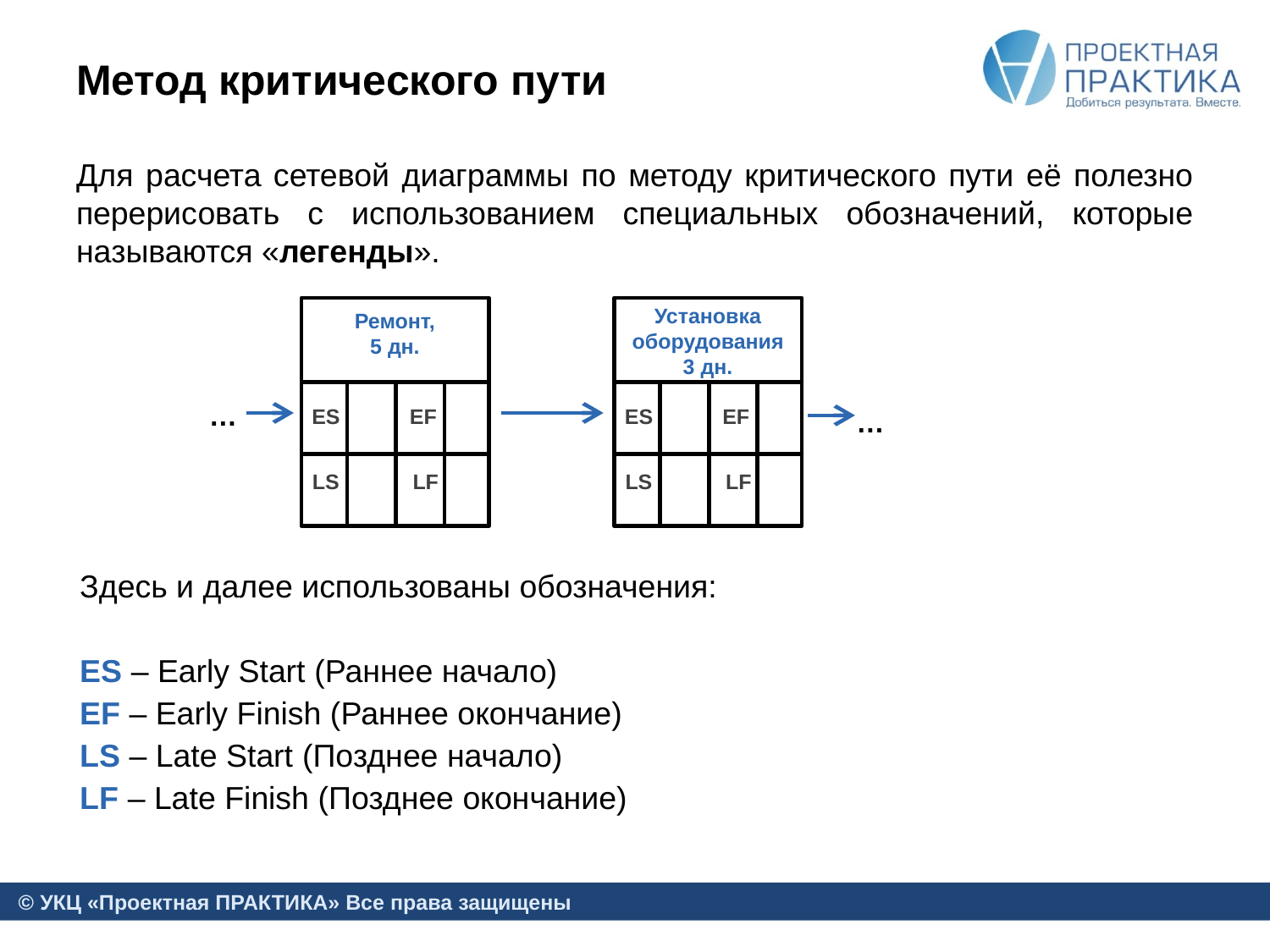

# Метод критического пути
Для расчета сетевой диаграммы по методу критического пути её полезно перерисовать с использованием специальных обозначений, которые называются «легенды».

Установка оборудования
3 дн.
Ремонт,
5 дн.
…

ES
EF
ES
EF
…

LS
LF
LS
LF

Здесь и далее использованы обозначения:

ES – Early Start (Раннее начало)
EF – Early Finish (Раннее окончание)
LS – Late Start (Позднее начало)
LF – Late Finish (Позднее окончание)